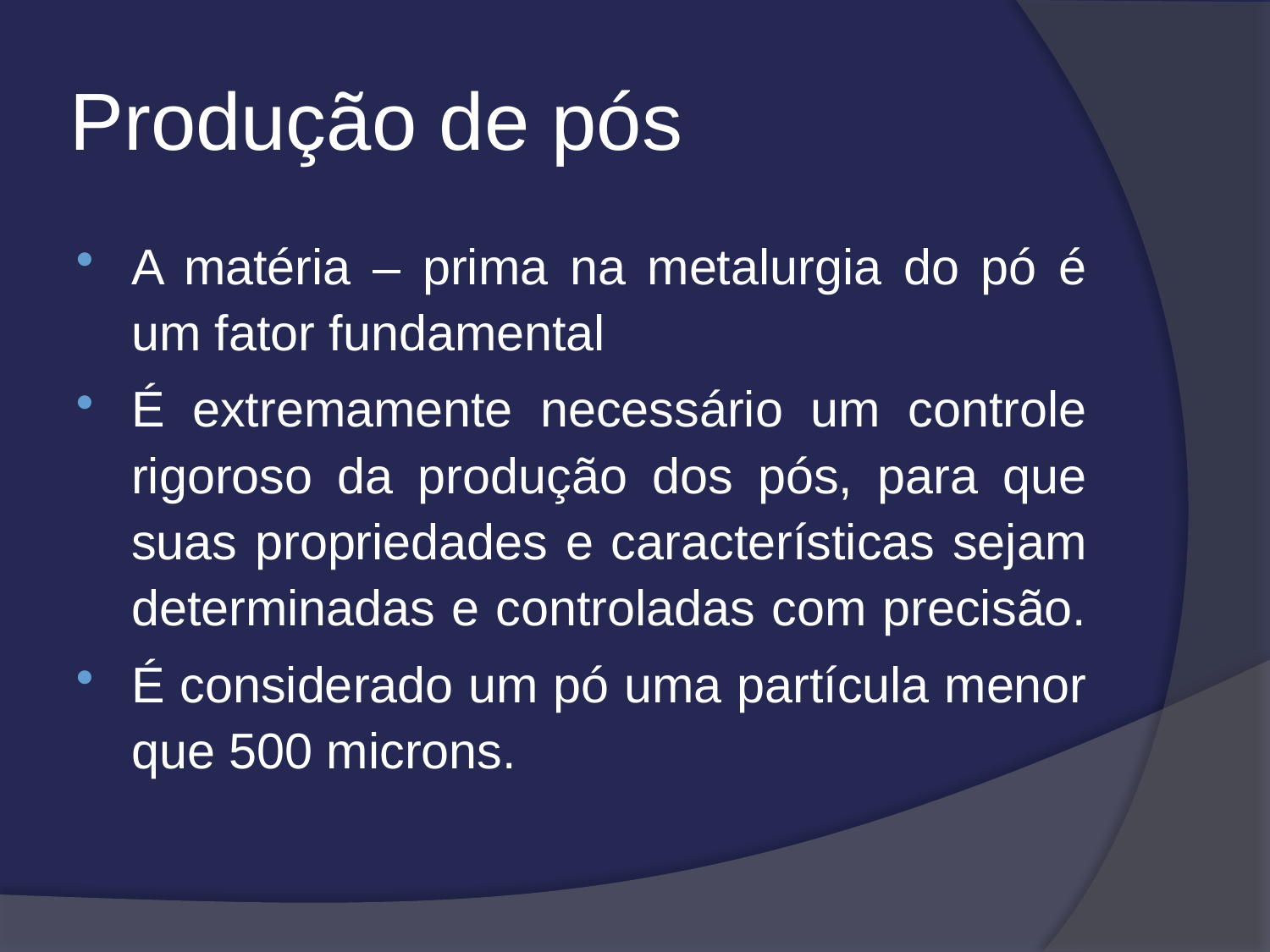

# Produção de pós
A matéria – prima na metalurgia do pó é um fator fundamental
É extremamente necessário um controle rigoroso da produção dos pós, para que suas propriedades e características sejam determinadas e controladas com precisão.
É considerado um pó uma partícula menor que 500 microns.